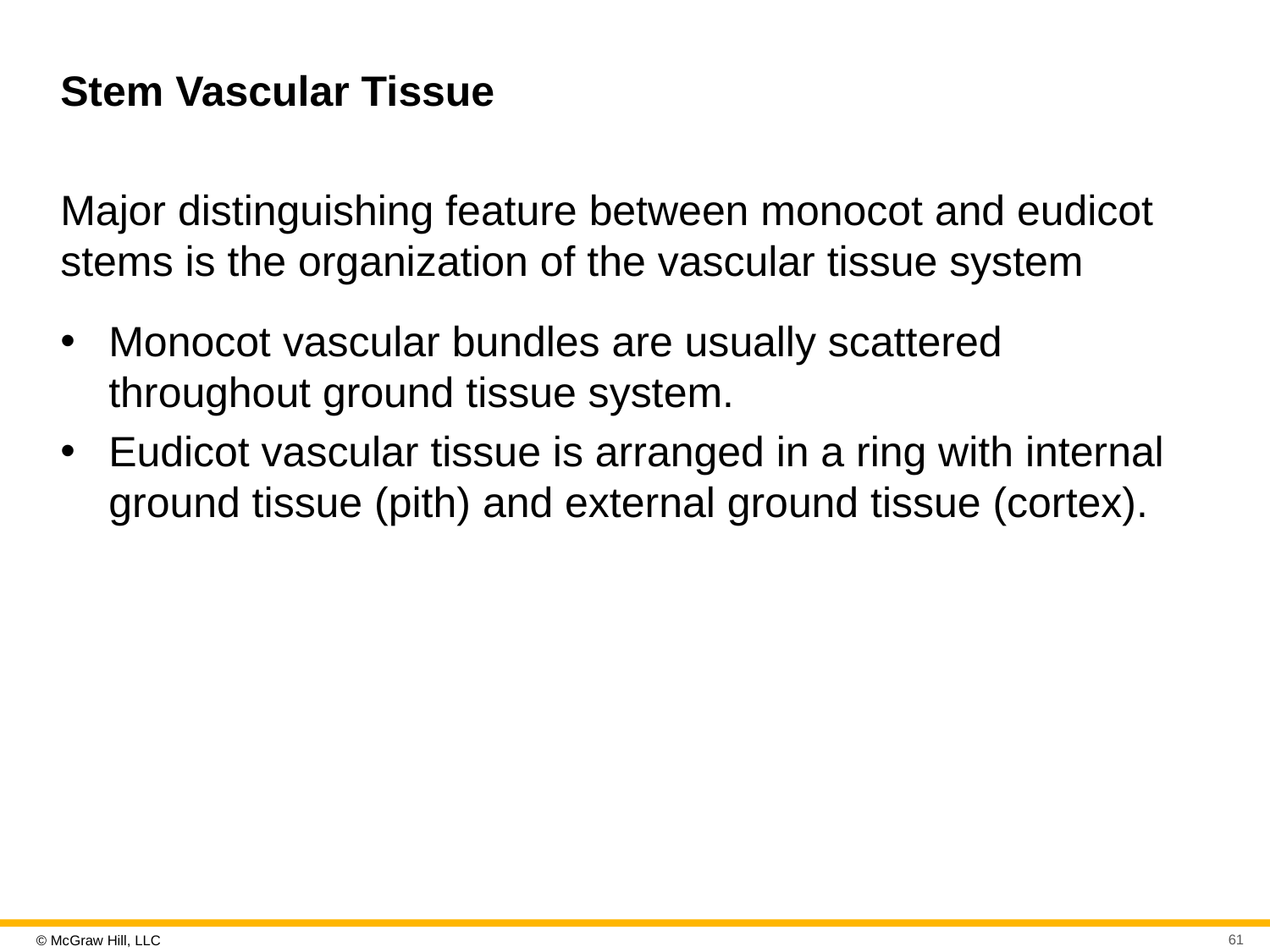

# Stem Vascular Tissue
Major distinguishing feature between monocot and eudicot stems is the organization of the vascular tissue system
Monocot vascular bundles are usually scattered throughout ground tissue system.
Eudicot vascular tissue is arranged in a ring with internal ground tissue (pith) and external ground tissue (cortex).
61